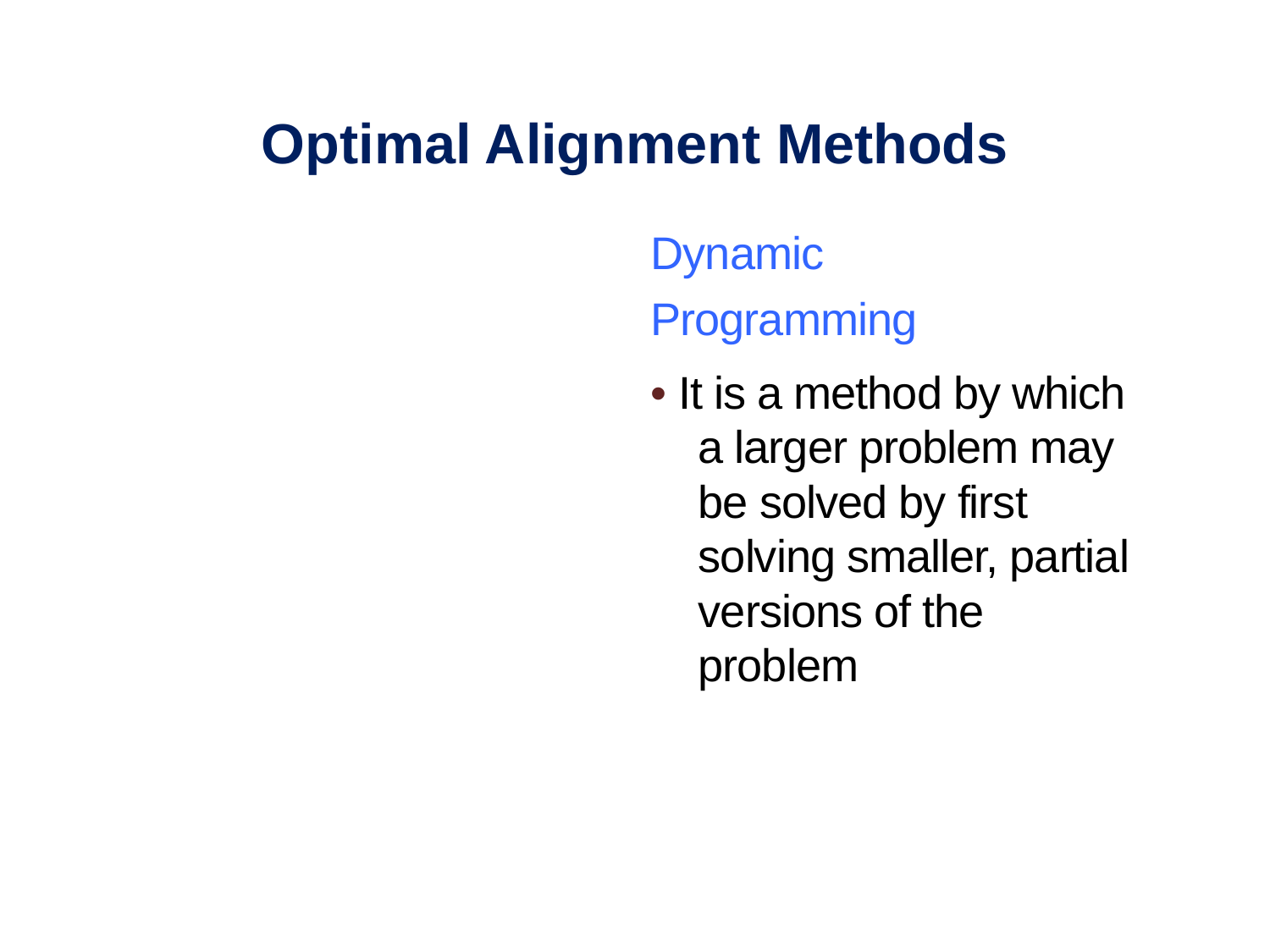

Optimal Alignment Methods
Dynamic
Programming
• It is a method by which a larger problem may be solved by first solving smaller, partial versions of the problem